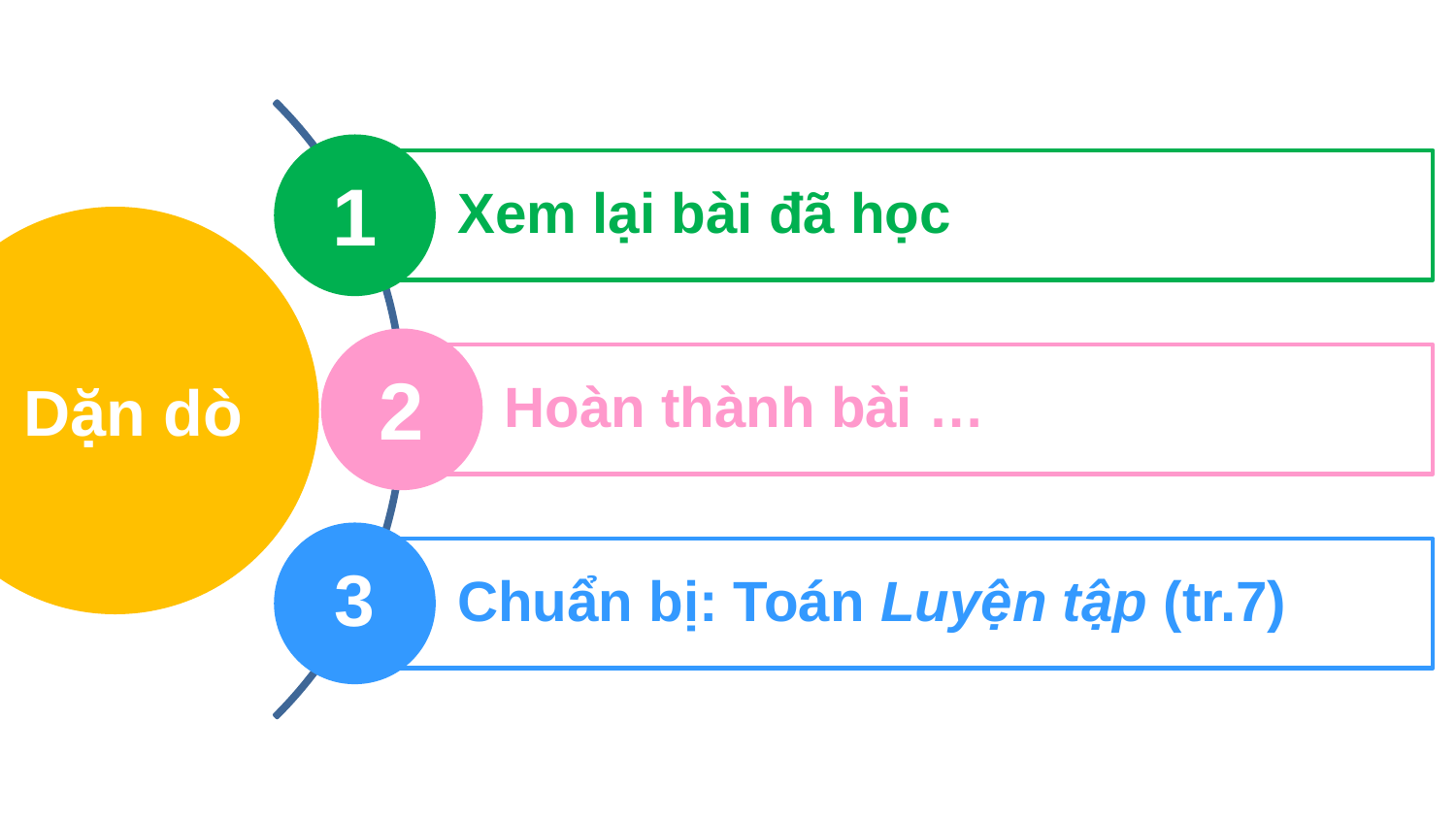

1
Xem lại bài đã học
  Dặn dò
2
Hoàn thành bài …
3
Chuẩn bị: Toán Luyện tập (tr.7)